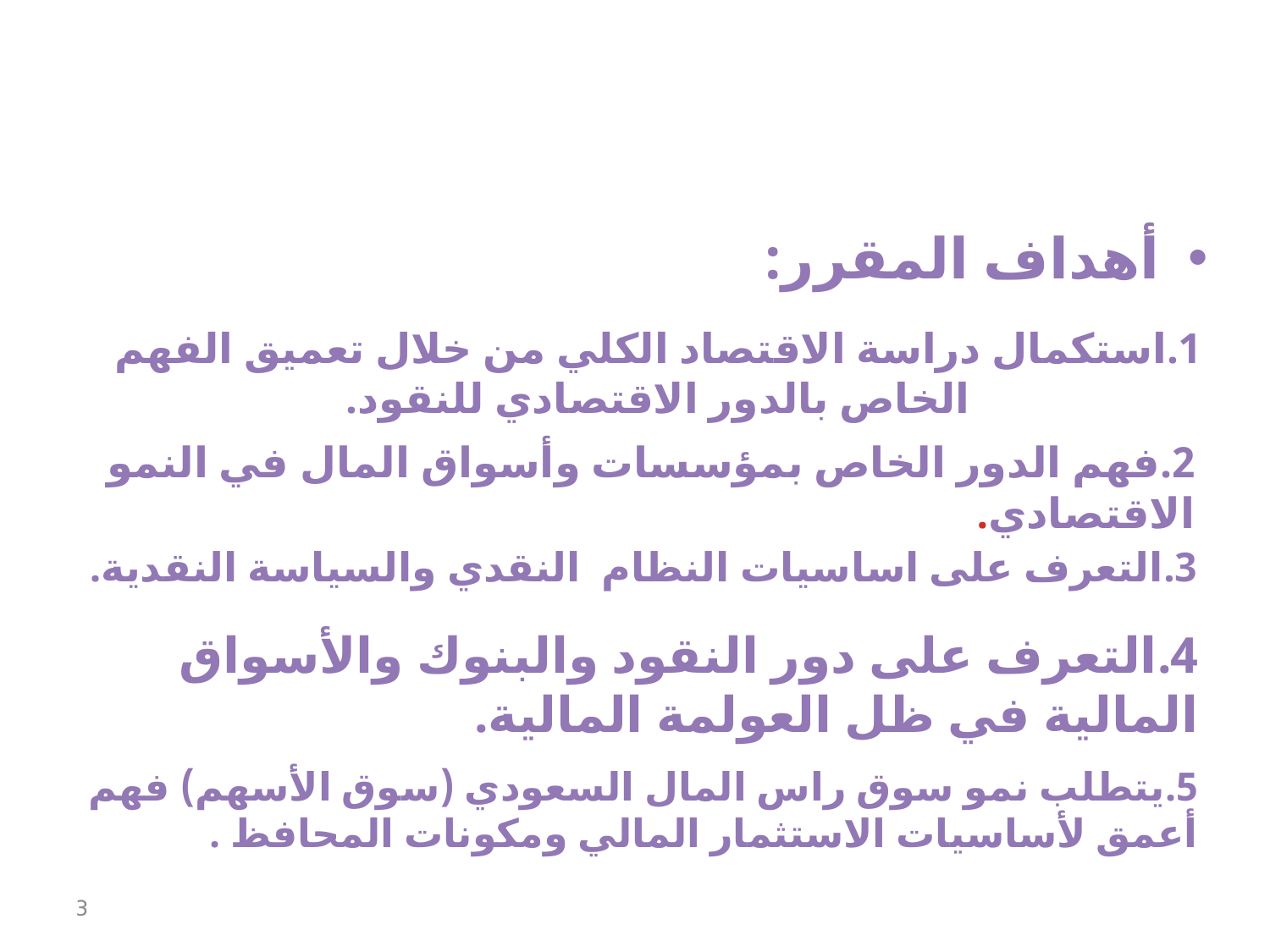

#
أهداف المقرر:
1.	استكمال دراسة الاقتصاد الكلي من خلال تعميق الفهم الخاص بالدور الاقتصادي للنقود.

2.	فهم الدور الخاص بمؤسسات وأسواق المال في النمو الاقتصادي.
3.	التعرف على اساسيات النظام  النقدي والسياسة النقدية.
4.	التعرف على دور النقود والبنوك والأسواق المالية في ظل 	العولمة المالية.
5.	يتطلب نمو سوق راس المال السعودي (سوق الأسهم) فهم 	أعمق لأساسيات الاستثمار المالي ومكونات المحافظ .
3